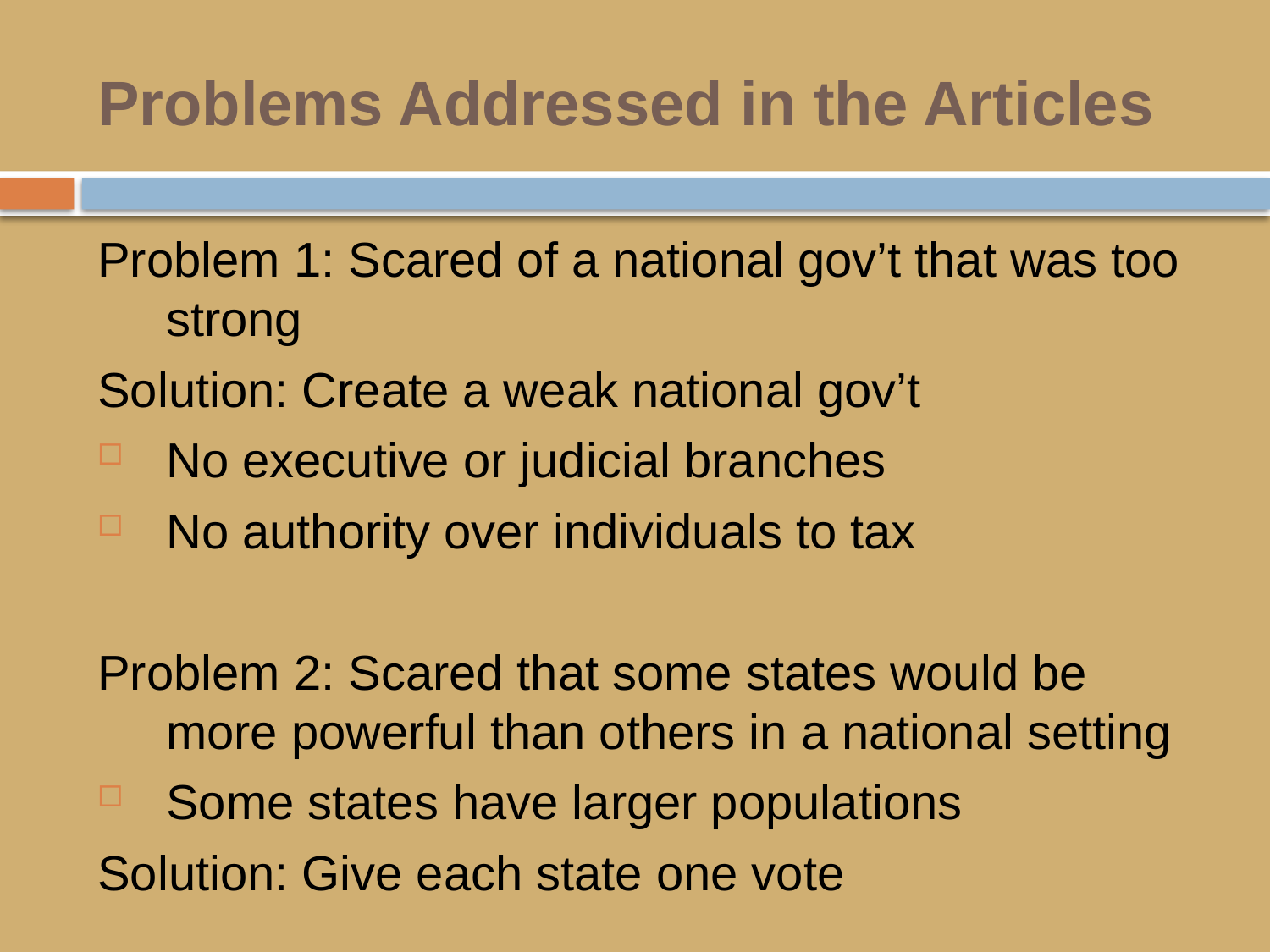

# Problems Addressed in the Articles
Problem 1: Scared of a national gov’t that was too strong
Solution: Create a weak national gov’t
No executive or judicial branches
No authority over individuals to tax

Problem 2: Scared that some states would be more powerful than others in a national setting
Some states have larger populations
Solution: Give each state one vote